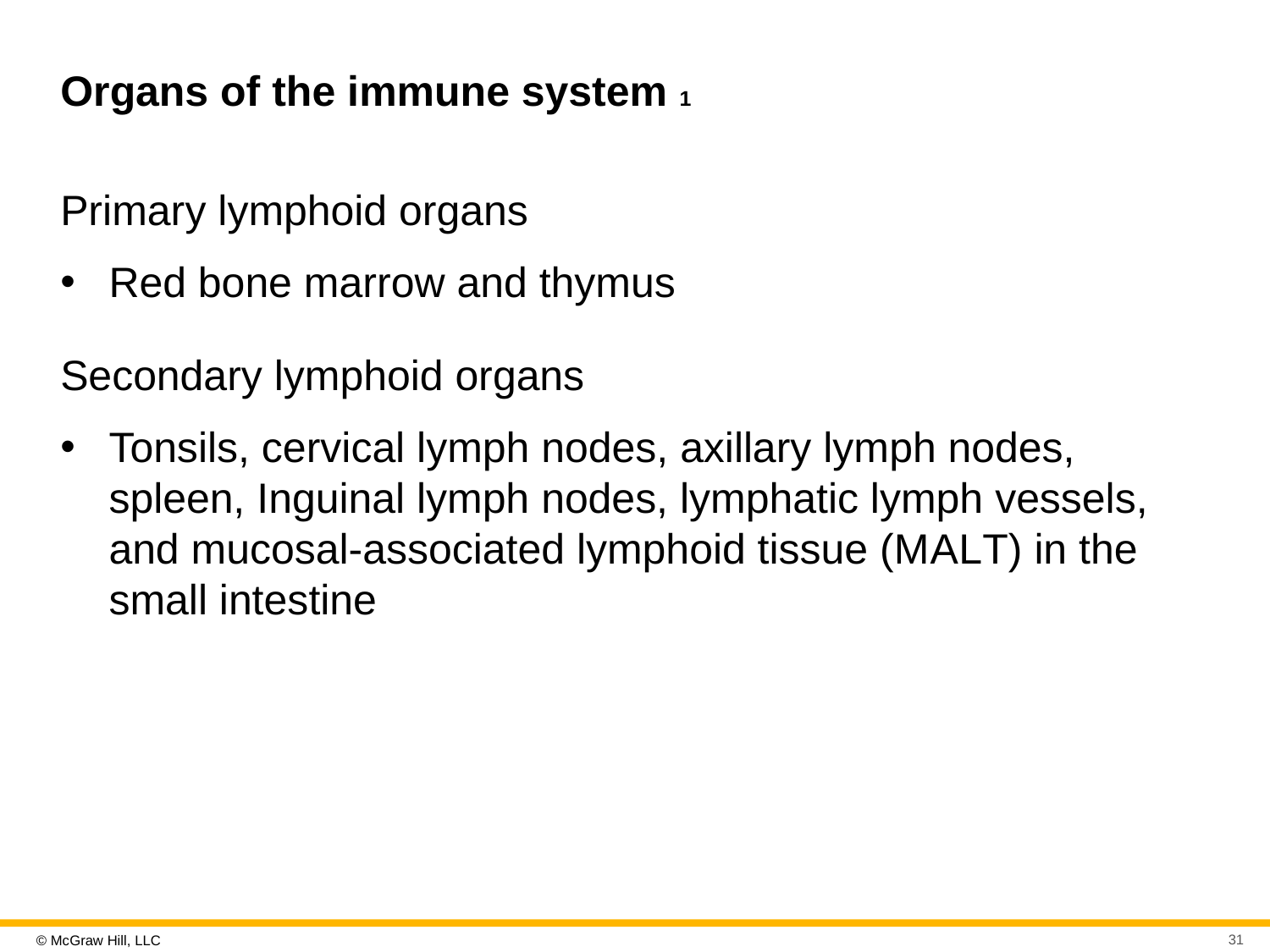

# Organs of the immune system 1
Primary lymphoid organs
Red bone marrow and thymus
Secondary lymphoid organs
Tonsils, cervical lymph nodes, axillary lymph nodes, spleen, Inguinal lymph nodes, lymphatic lymph vessels, and mucosal-associated lymphoid tissue (M A L T) in the small intestine
31